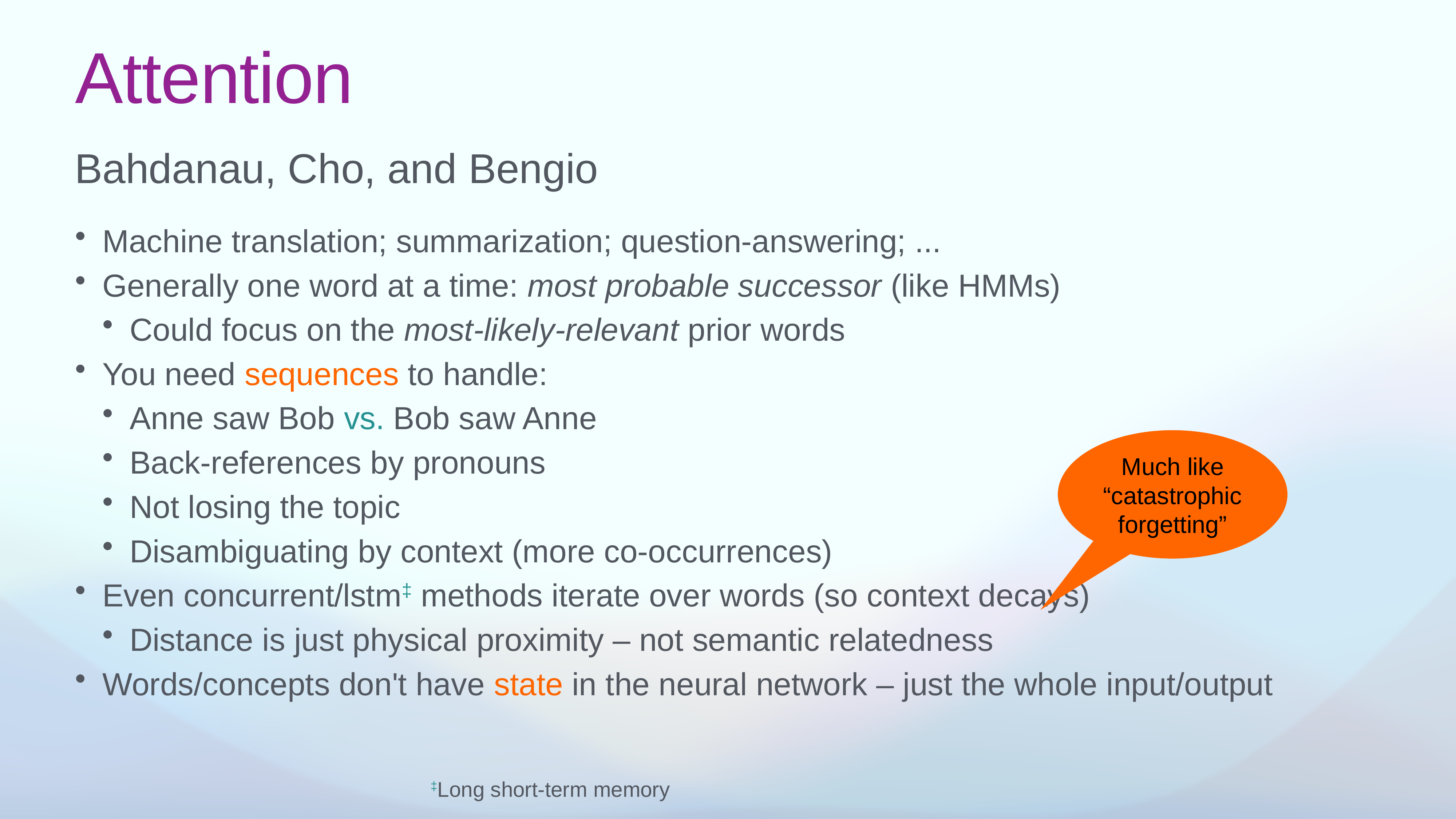

# Attention
Bahdanau, Cho, and Bengio
Machine translation; summarization; question-answering; ...
Generally one word at a time: most probable successor (like HMMs)
Could focus on the most-likely-relevant prior words
You need sequences to handle:
Anne saw Bob vs. Bob saw Anne
Back-references by pronouns
Not losing the topic
Disambiguating by context (more co-occurrences)
Even concurrent/lstm‡ methods iterate over words (so context decays)
Distance is just physical proximity – not semantic relatedness
Words/concepts don't have state in the neural network – just the whole input/output
Much like “catastrophic forgetting”
7
‡Long short-term memory